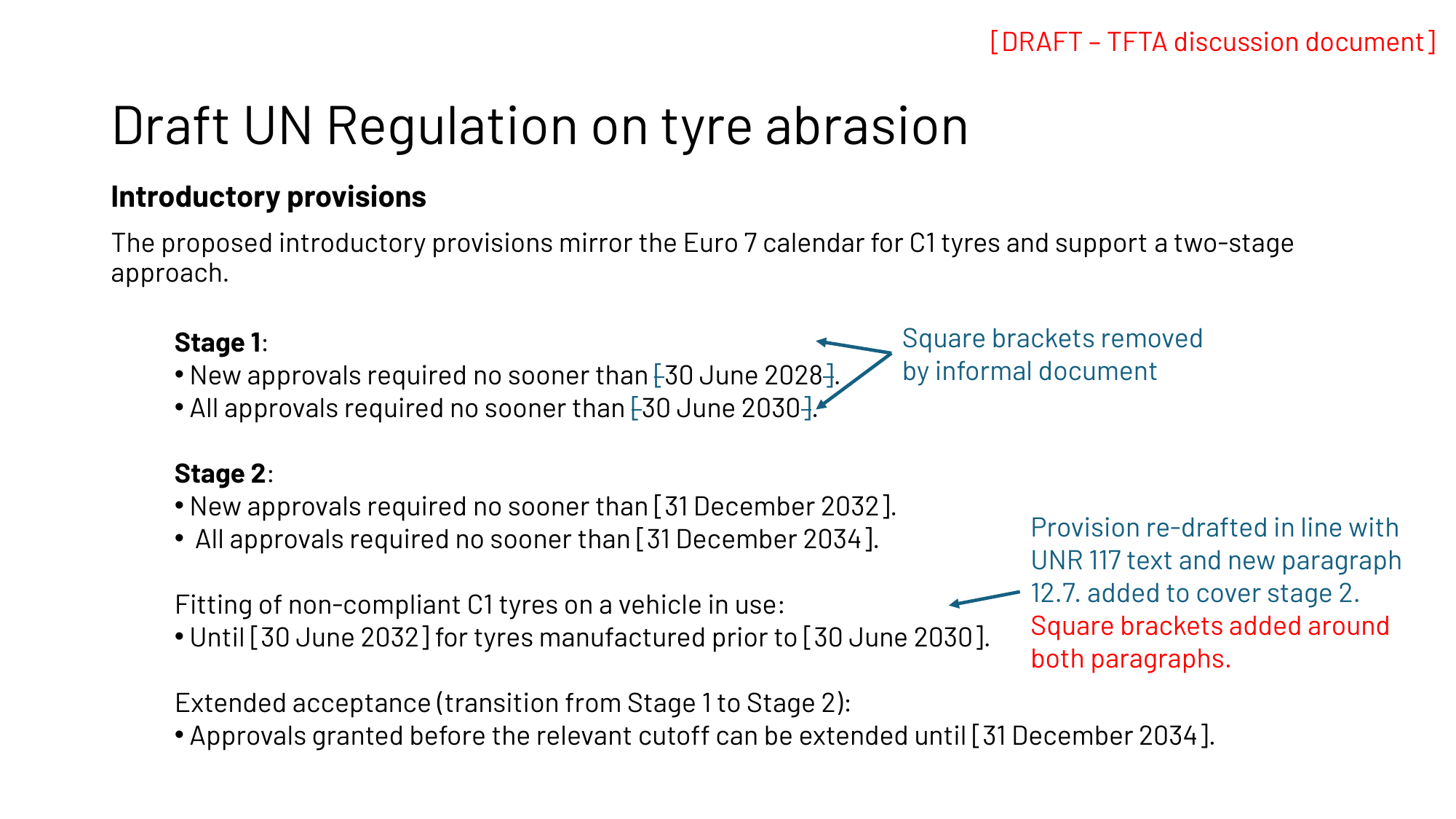

[DRAFT – TFTA discussion document]
# Draft UN Regulation on tyre abrasion
Introductory provisions
The proposed introductory provisions mirror the Euro 7 calendar for C1 tyres and support a two-stage approach.

Stage 1:
 New approvals required no sooner than [30 June 2028].
 All approvals required no sooner than [30 June 2030].

Stage 2:
 New approvals required no sooner than [31 December 2032].
  All approvals required no sooner than [31 December 2034].

Fitting of non-compliant C1 tyres on a vehicle in use:
 Until [30 June 2032] for tyres manufactured prior to [30 June 2030].

Extended acceptance (transition from Stage 1 to Stage 2):
 Approvals granted before the relevant cutoff can be extended until [31 December 2034].
Square brackets removed by informal document
Provision re-drafted in line with UNR 117 text and new paragraph 12.7. added to cover stage 2. Square brackets added around both paragraphs.